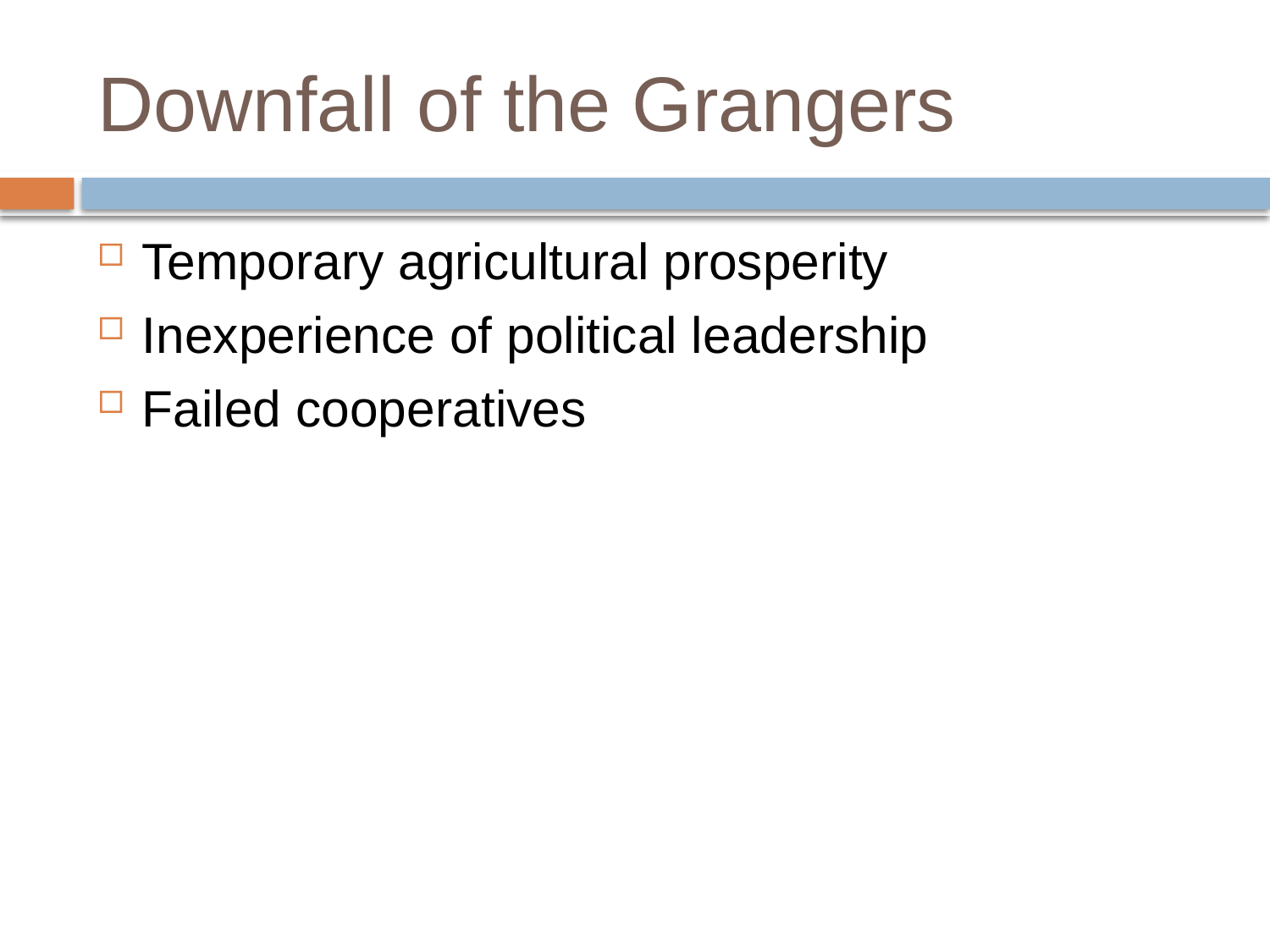

# Downfall of the Grangers
Temporary agricultural prosperity
Inexperience of political leadership
Failed cooperatives